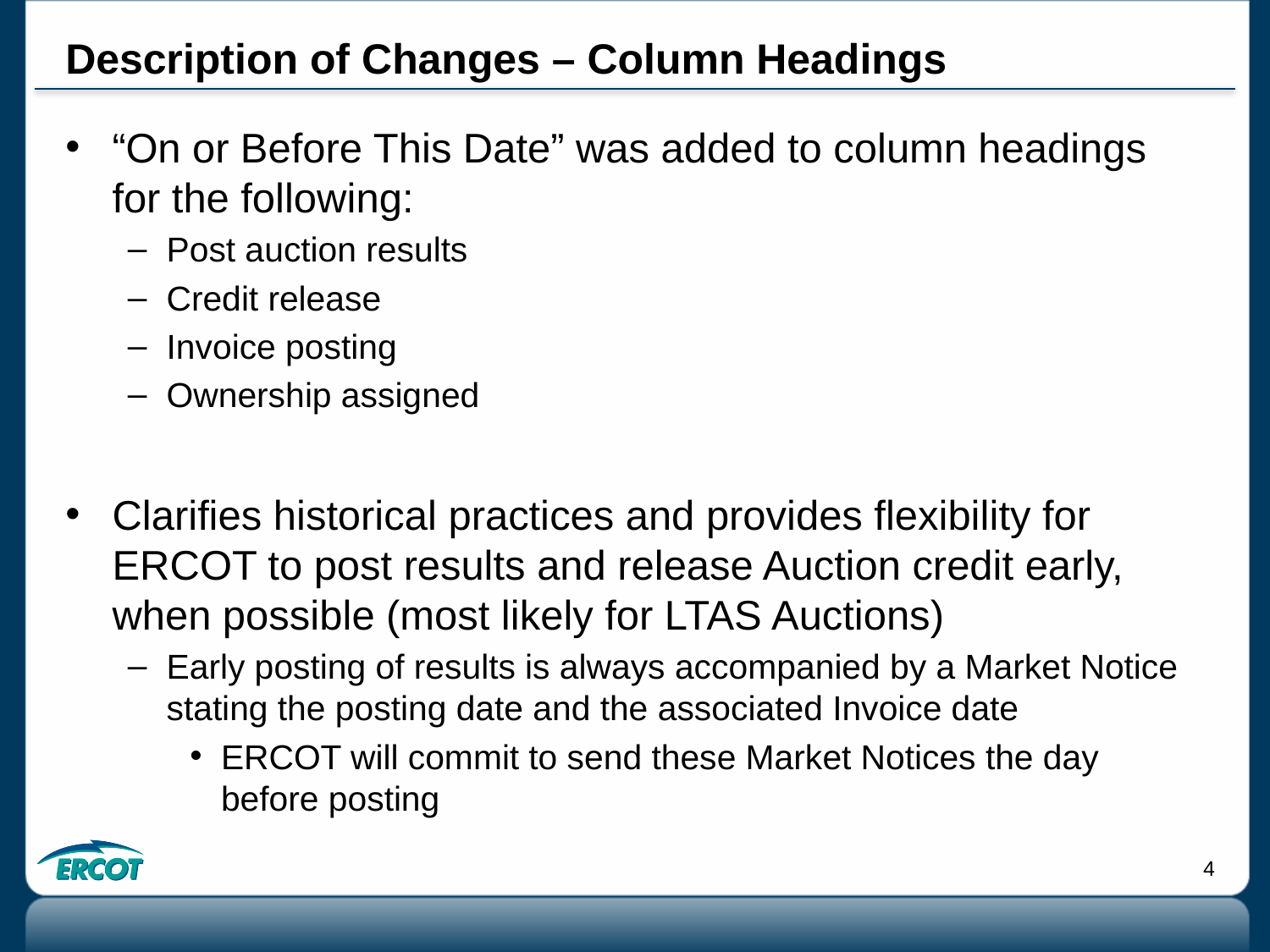

# Description of Changes – Column Headings
“On or Before This Date” was added to column headings for the following:
Post auction results
Credit release
Invoice posting
Ownership assigned

Clarifies historical practices and provides flexibility for ERCOT to post results and release Auction credit early, when possible (most likely for LTAS Auctions)
Early posting of results is always accompanied by a Market Notice stating the posting date and the associated Invoice date
ERCOT will commit to send these Market Notices the day before posting